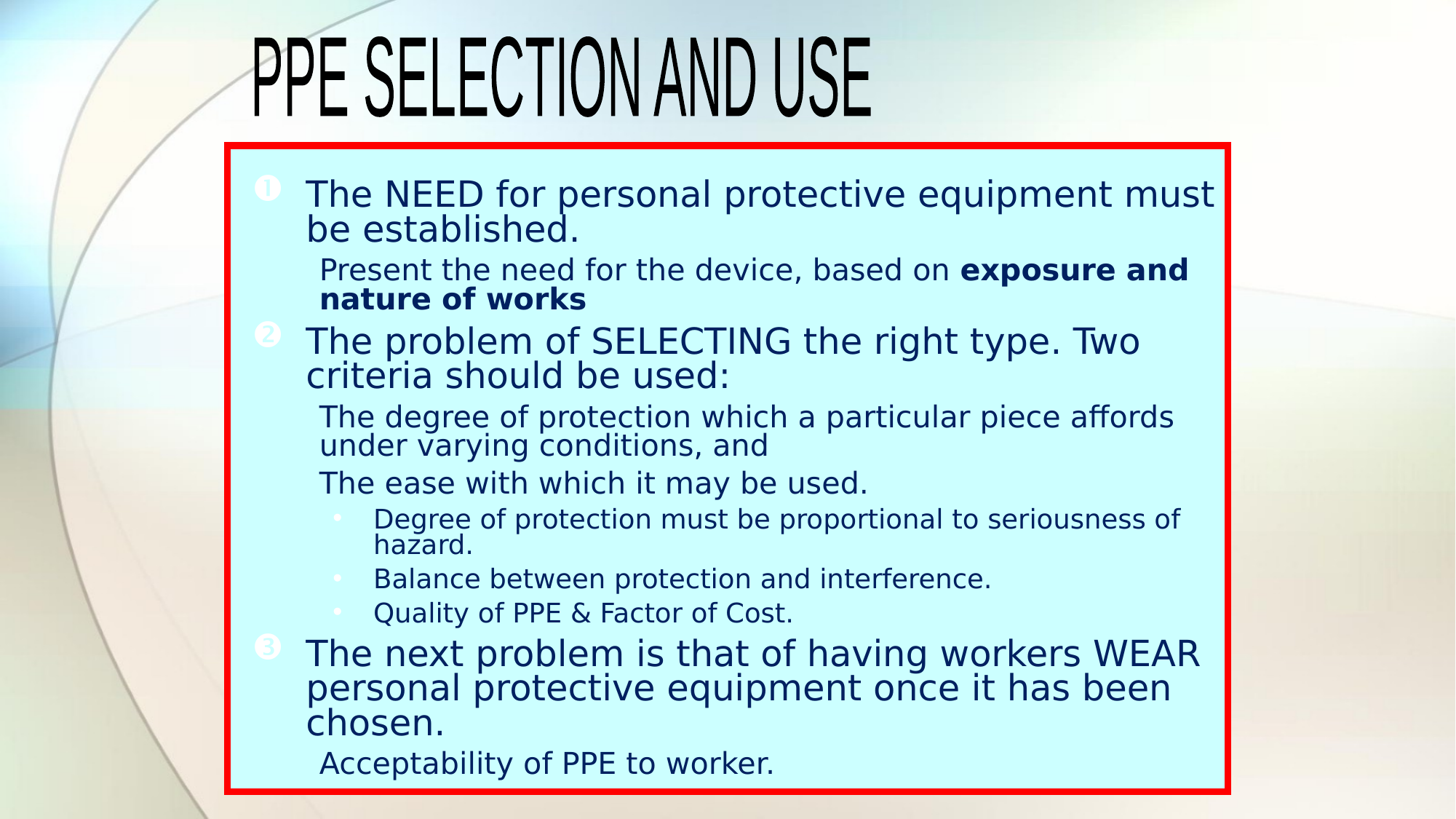

PPE SELECTION AND USE

The NEED for personal protective equipment must be established.
Present the need for the device, based on exposure and nature of works
The problem of SELECTING the right type. Two criteria should be used:
The degree of protection which a particular piece affords under varying conditions, and
The ease with which it may be used.
Degree of protection must be proportional to seriousness of hazard.
Balance between protection and interference.
Quality of PPE & Factor of Cost.
The next problem is that of having workers WEAR personal protective equipment once it has been chosen.
Acceptability of PPE to worker.